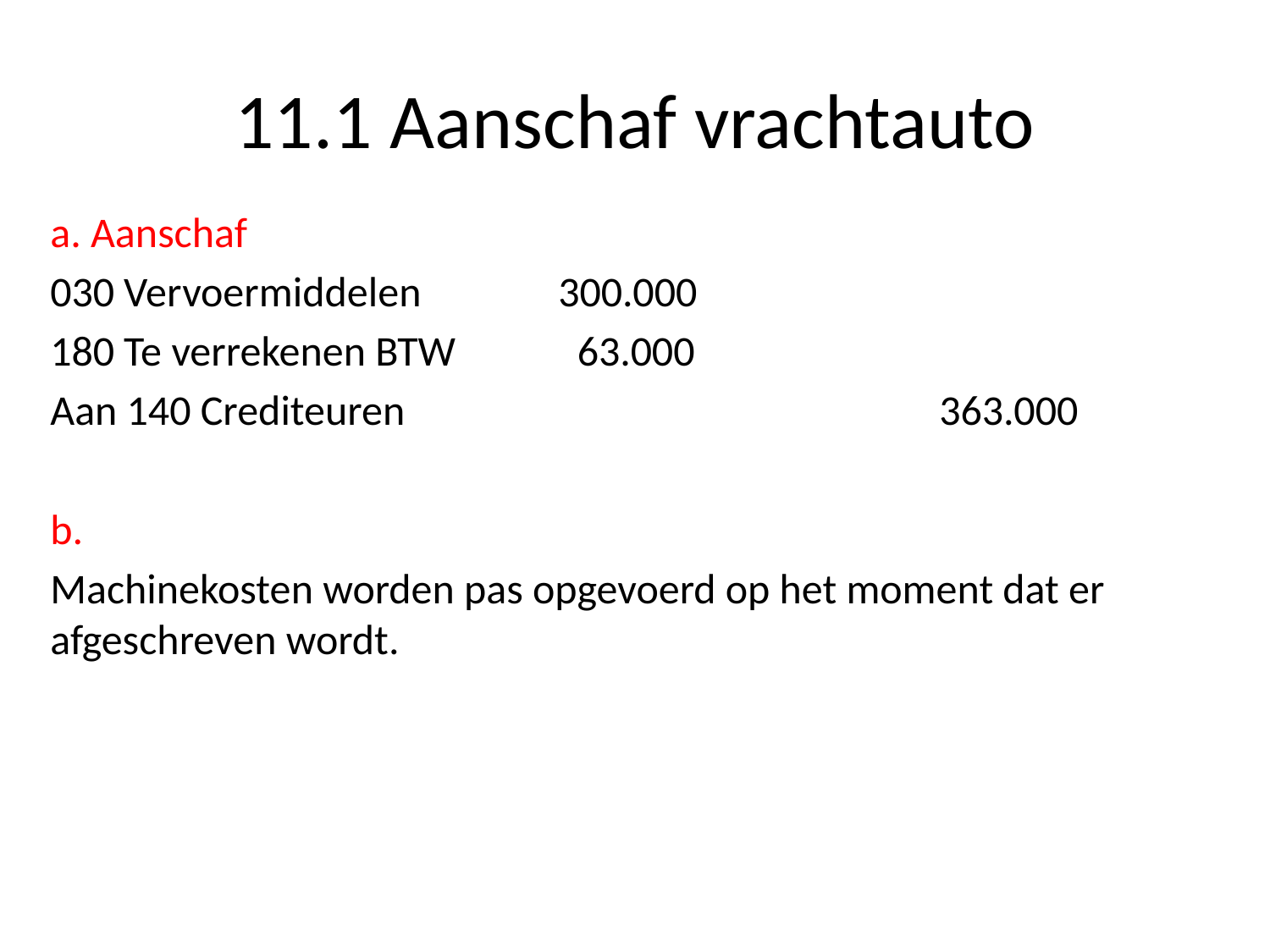

# 11.1 Aanschaf vrachtauto
a. Aanschaf
030 Vervoermiddelen		300.000
180 Te verrekenen BTW	  63.000
Aan 140 Crediteuren					363.000

b.
Machinekosten worden pas opgevoerd op het moment dat er afgeschreven wordt.